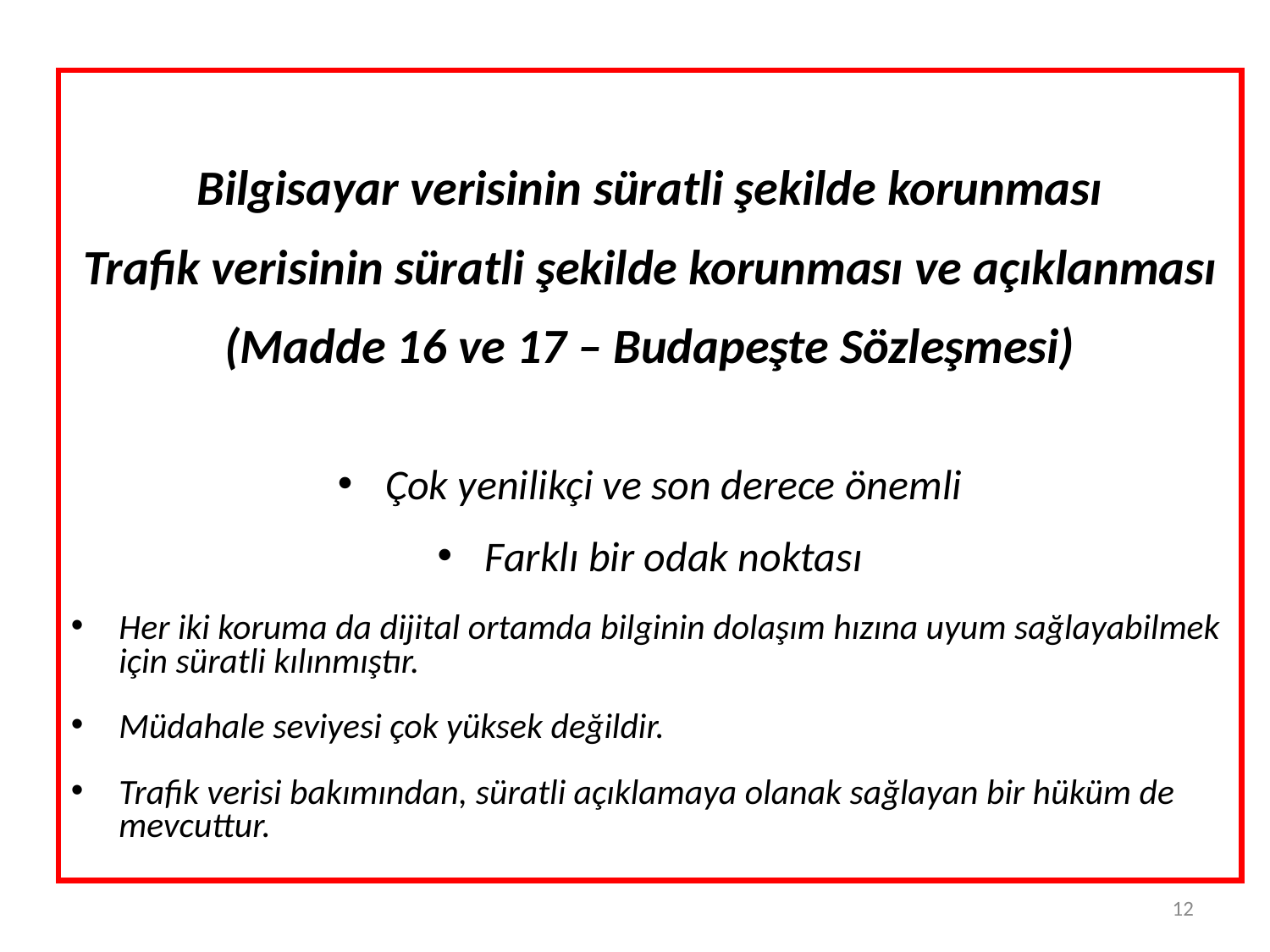

Bilgisayar verisinin süratli şekilde korunması
Trafik verisinin süratli şekilde korunması ve açıklanması
(Madde 16 ve 17 – Budapeşte Sözleşmesi)

Çok yenilikçi ve son derece önemli
Farklı bir odak noktası
Her iki koruma da dijital ortamda bilginin dolaşım hızına uyum sağlayabilmek için süratli kılınmıştır.
Müdahale seviyesi çok yüksek değildir.
Trafik verisi bakımından, süratli açıklamaya olanak sağlayan bir hüküm de mevcuttur.
12